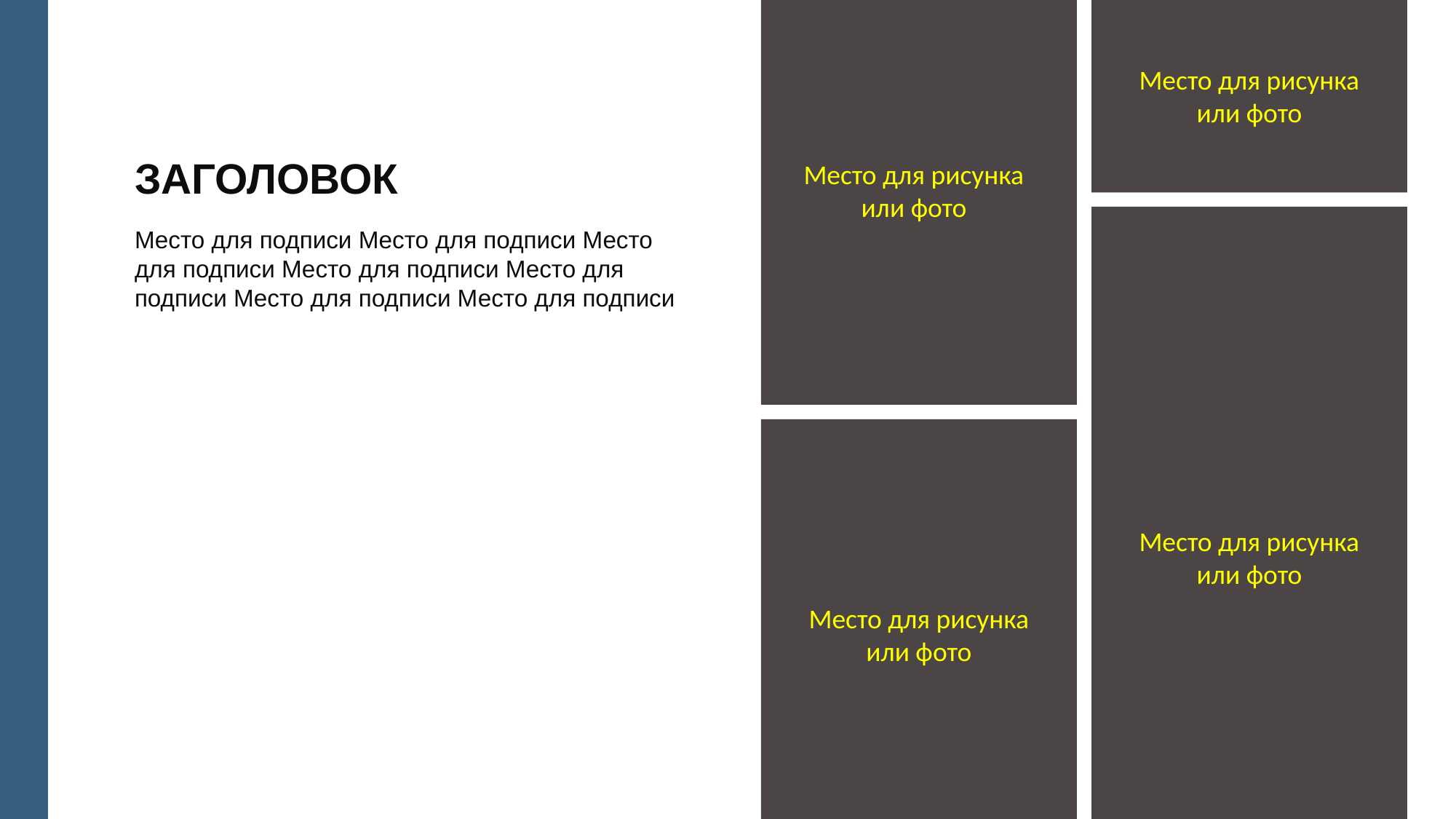

Место для рисунка или фото
ЗАГОЛОВОК
Место для рисунка или фото

Место для подписи Место для подписи Место для подписи Место для подписи Место для подписи Место для подписи Место для подписи

Место для рисунка или фото
Место для рисунка или фото